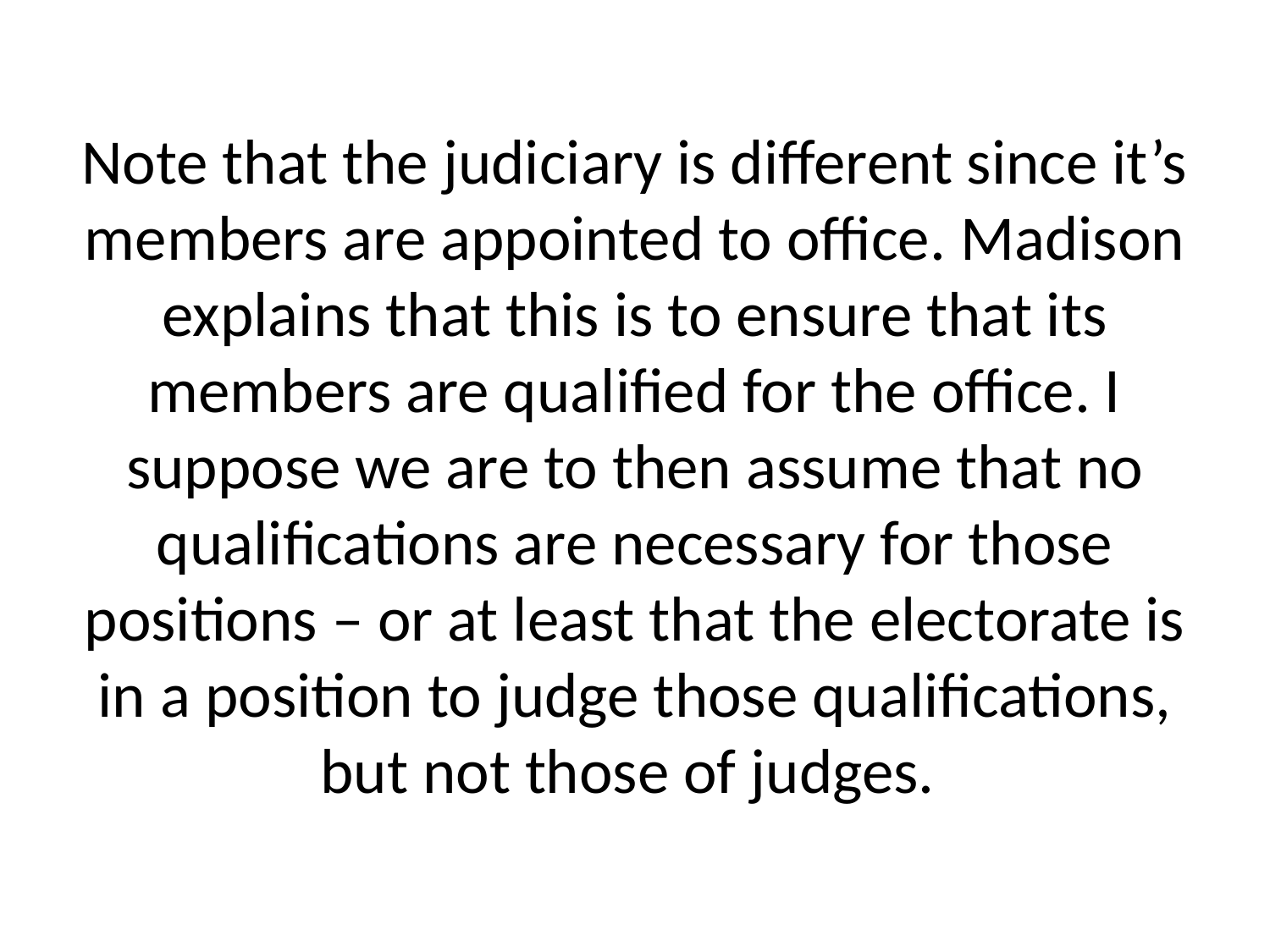

# Note that the judiciary is different since it’s members are appointed to office. Madison explains that this is to ensure that its members are qualified for the office. I suppose we are to then assume that no qualifications are necessary for those positions – or at least that the electorate is in a position to judge those qualifications, but not those of judges.